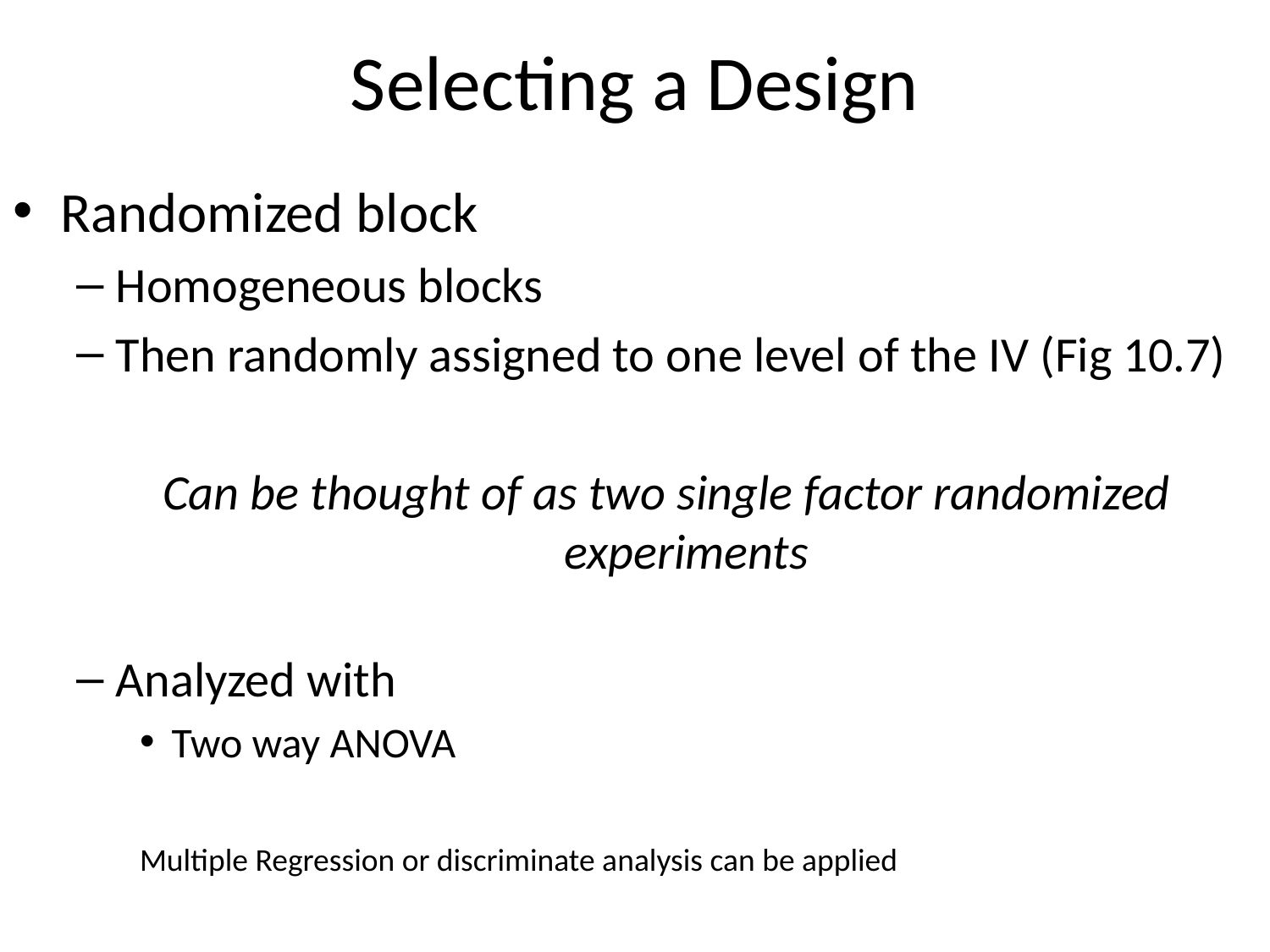

# Selecting a Design
Randomized block
Homogeneous blocks
Then randomly assigned to one level of the IV (Fig 10.7)

Can be thought of as two single factor randomized experiments

Analyzed with
Two way ANOVA

Multiple Regression or discriminate analysis can be applied